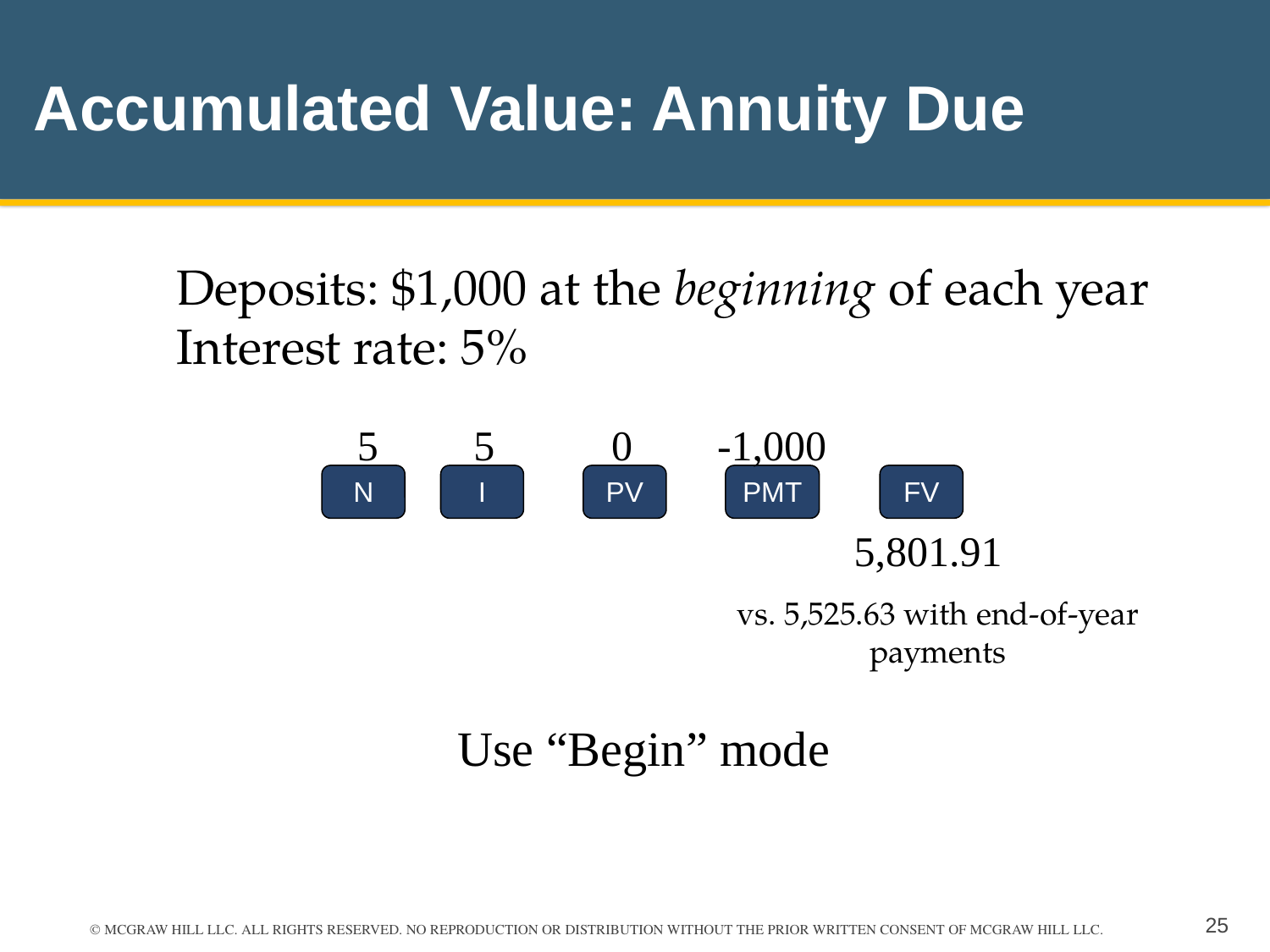

# Accumulated Value: Annuity Due
Deposits: $1,000 at the beginning of each year
Interest rate: 5%
   5         5           0        -1,000
N

I

PV

PMT

FV

				     5,801.91
vs. 5,525.63 with end-of-year payments
Use “Begin” mode
© MCGRAW HILL LLC. ALL RIGHTS RESERVED. NO REPRODUCTION OR DISTRIBUTION WITHOUT THE PRIOR WRITTEN CONSENT OF MCGRAW HILL LLC.
25